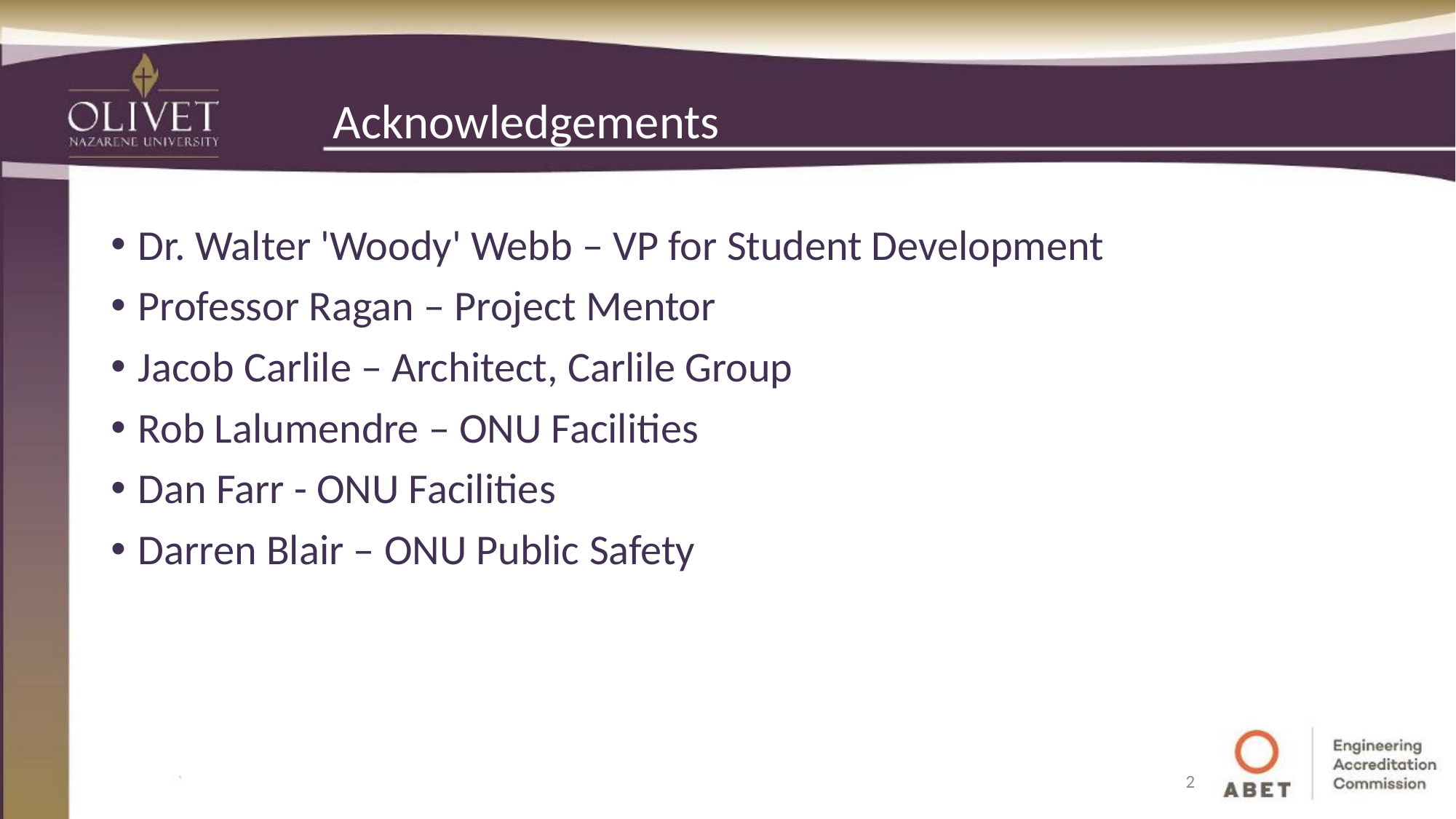

# Acknowledgements
Dr. Walter 'Woody' Webb – VP for Student Development
Professor Ragan – Project Mentor
Jacob Carlile – Architect, Carlile Group
Rob Lalumendre – ONU Facilities
Dan Farr - ONU Facilities
Darren Blair – ONU Public Safety

2